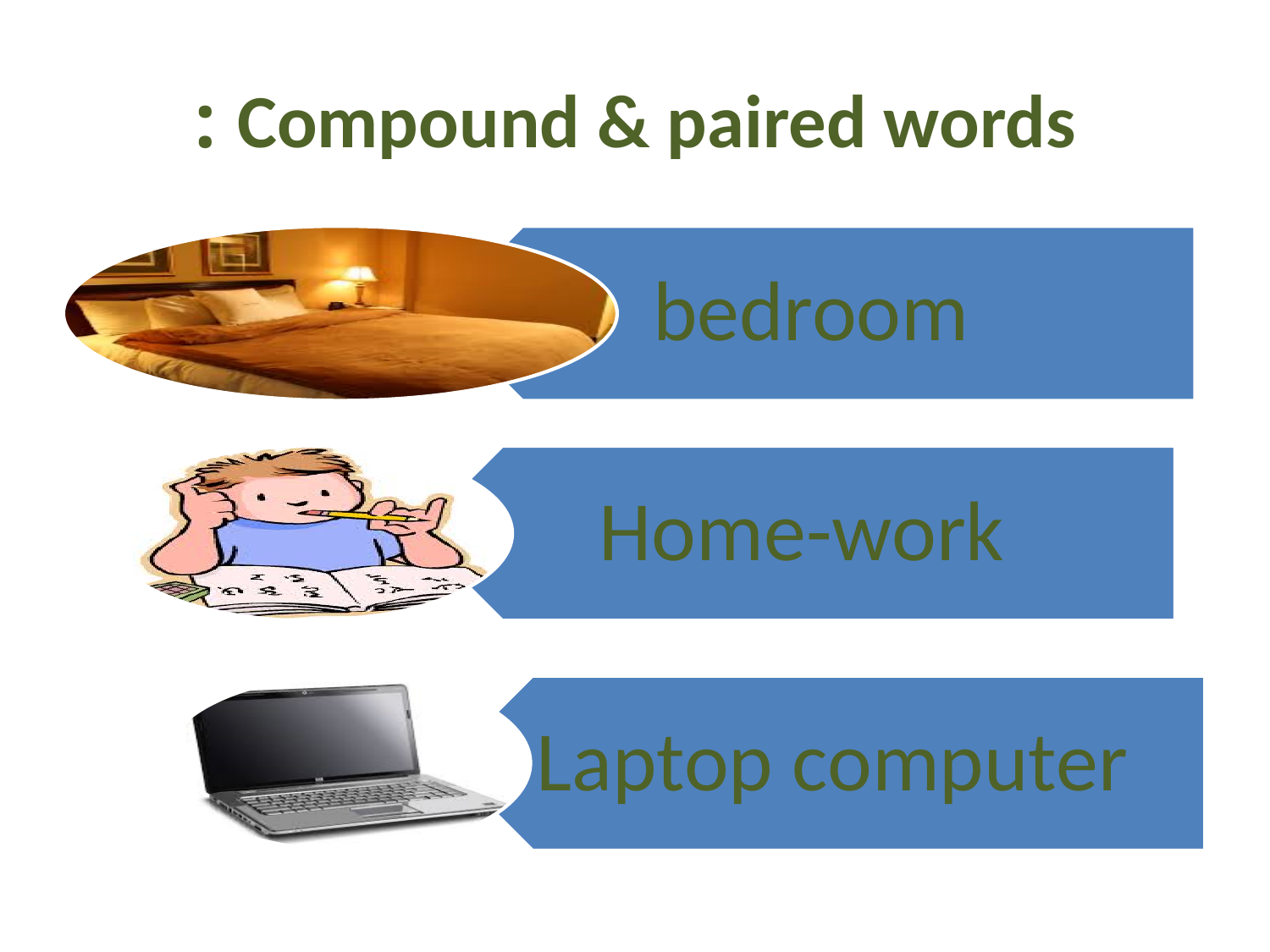

# Compound & paired words :
 bedroom
Home-work
Laptop computer